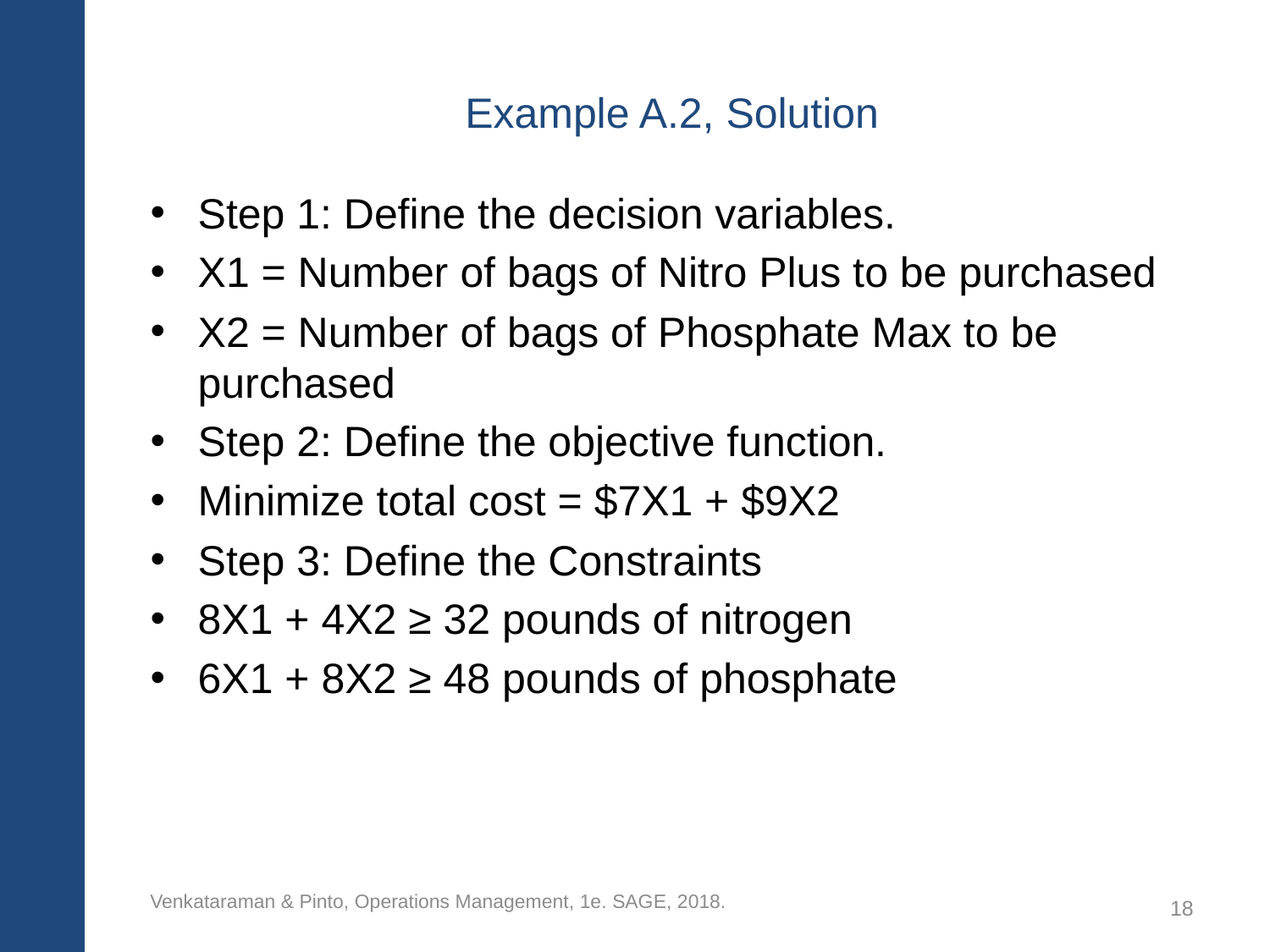

# Example A.2, Solution
Step 1: Define the decision variables.
X1 = Number of bags of Nitro Plus to be purchased
X2 = Number of bags of Phosphate Max to be purchased
Step 2: Define the objective function.
Minimize total cost = $7X1 + $9X2
Step 3: Define the Constraints
8X1 + 4X2 ≥ 32 pounds of nitrogen
6X1 + 8X2 ≥ 48 pounds of phosphate
Venkataraman & Pinto, Operations Management, 1e. SAGE, 2018.
18